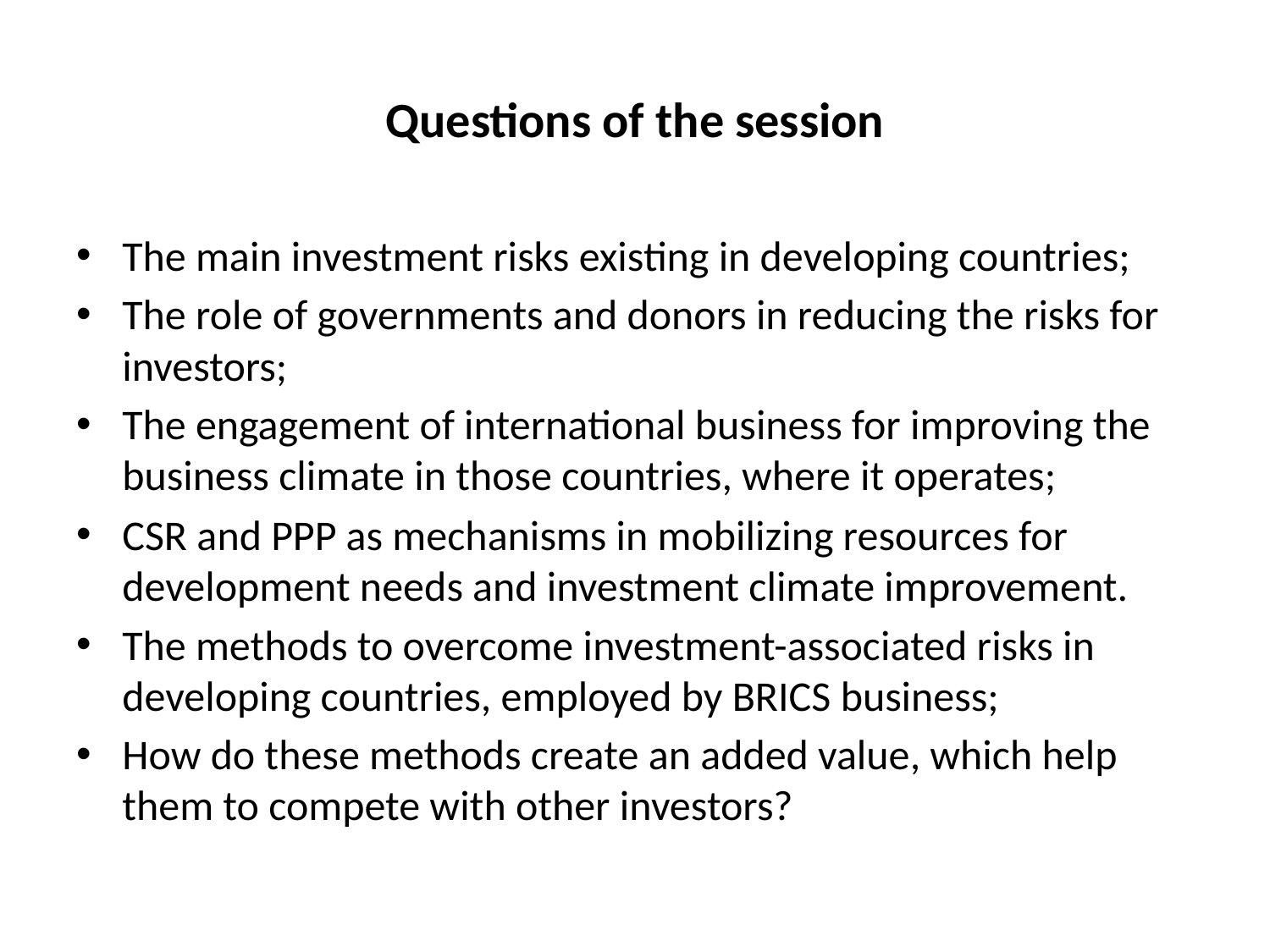

# Questions of the session
The main investment risks existing in developing countries;
The role of governments and donors in reducing the risks for investors;
The engagement of international business for improving the business climate in those countries, where it operates;
CSR and PPP as mechanisms in mobilizing resources for development needs and investment climate improvement.
The methods to overcome investment-associated risks in developing countries, employed by BRICS business;
How do these methods create an added value, which help them to compete with other investors?